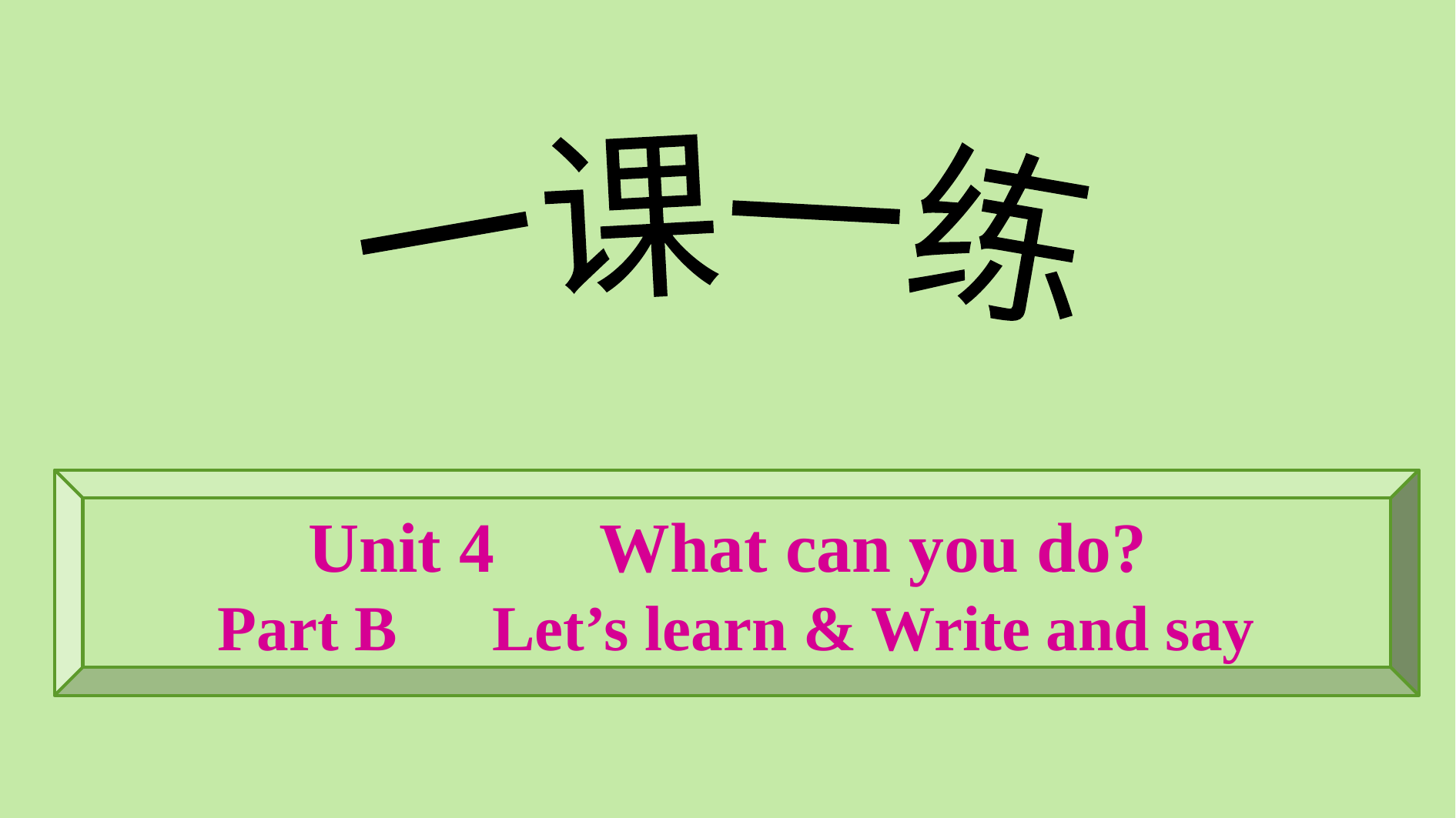

Unit 4　What can you do?
Part B　Let’s learn & Write and say